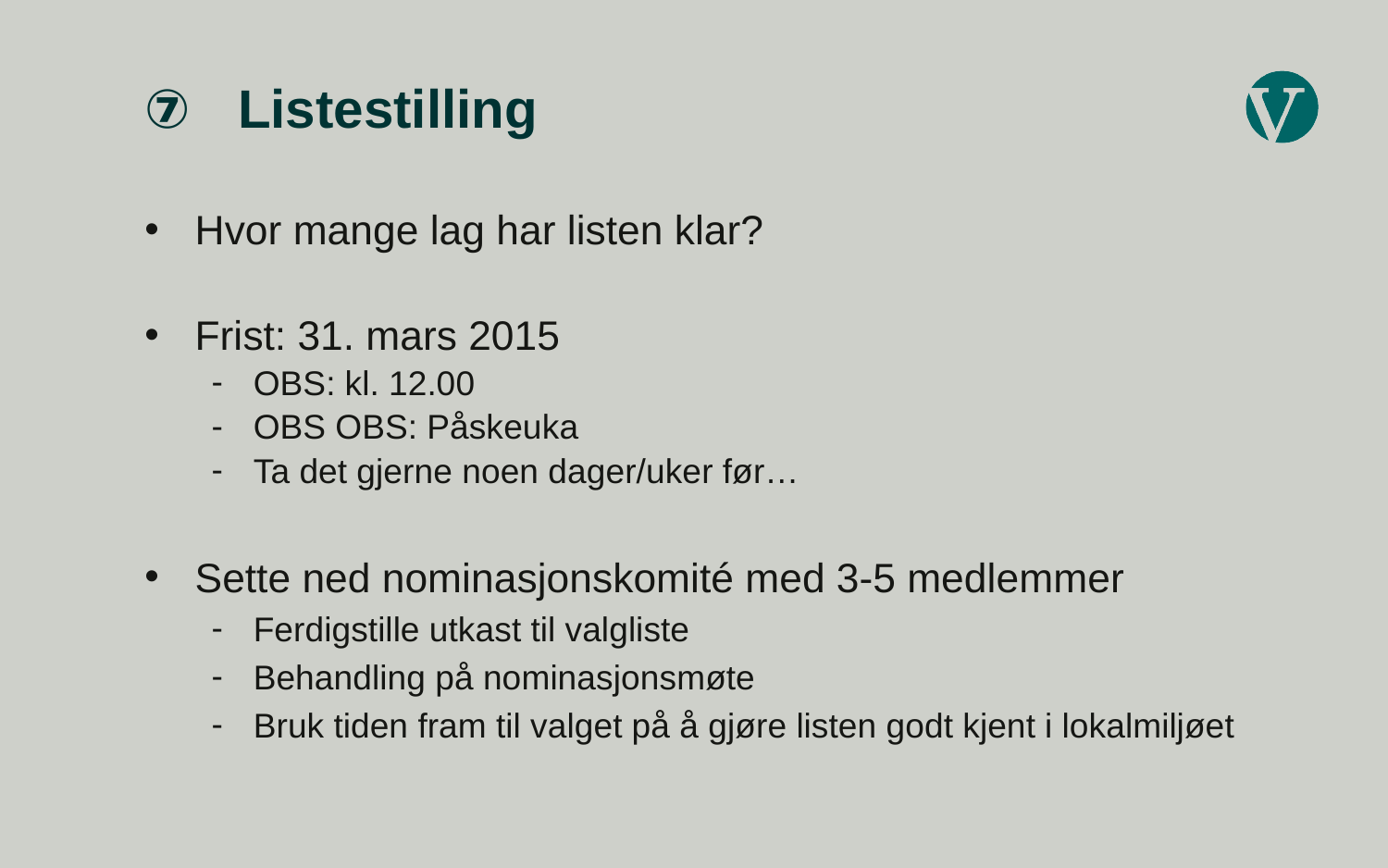

# Listestilling
Hvor mange lag har listen klar?

Frist: 31. mars 2015
OBS: kl. 12.00
OBS OBS: Påskeuka
Ta det gjerne noen dager/uker før…

Sette ned nominasjonskomité med 3-5 medlemmer
Ferdigstille utkast til valgliste
Behandling på nominasjonsmøte
Bruk tiden fram til valget på å gjøre listen godt kjent i lokalmiljøet